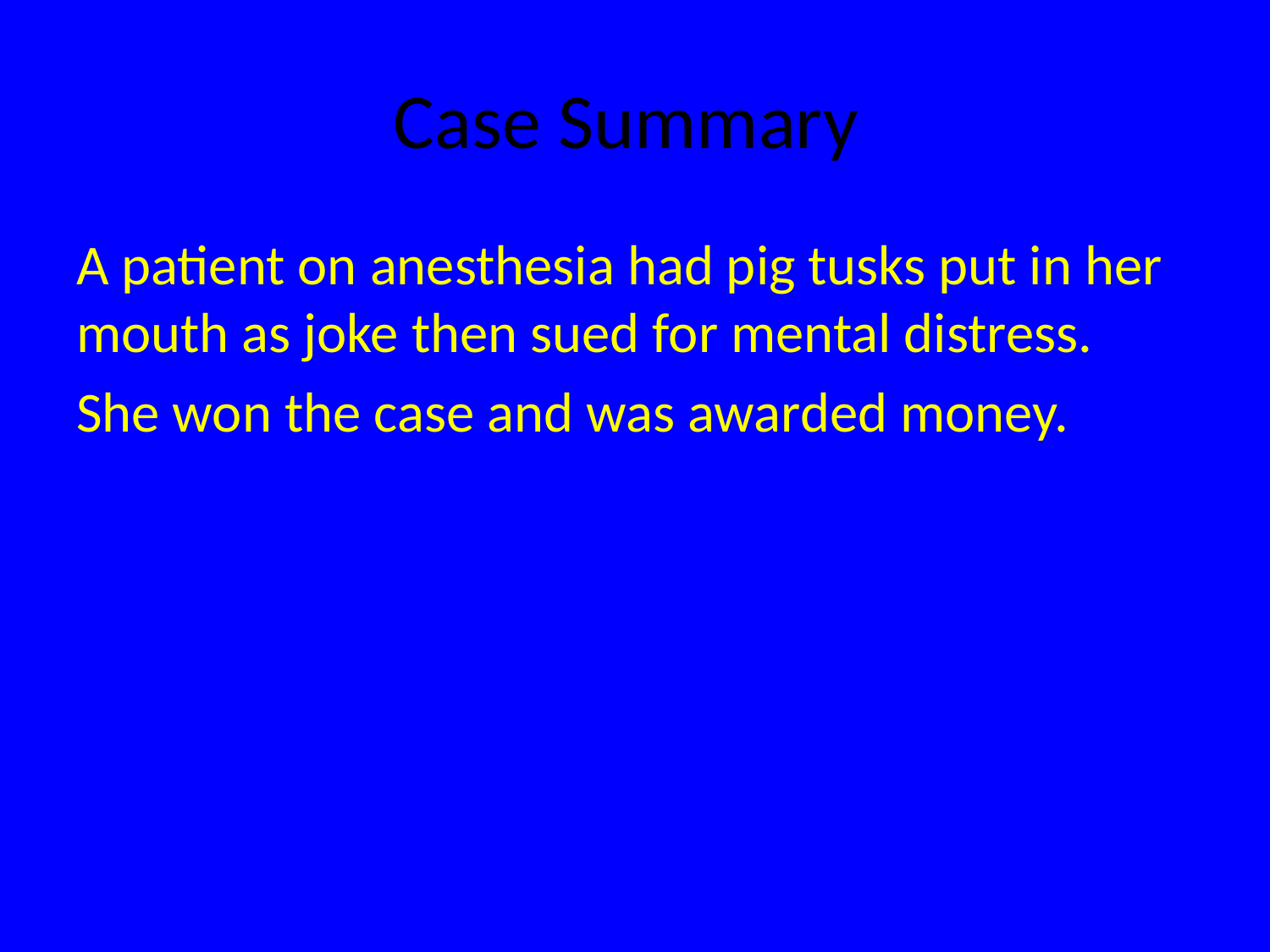

# Case Summary
A patient on anesthesia had pig tusks put in her mouth as joke then sued for mental distress.
She won the case and was awarded money.